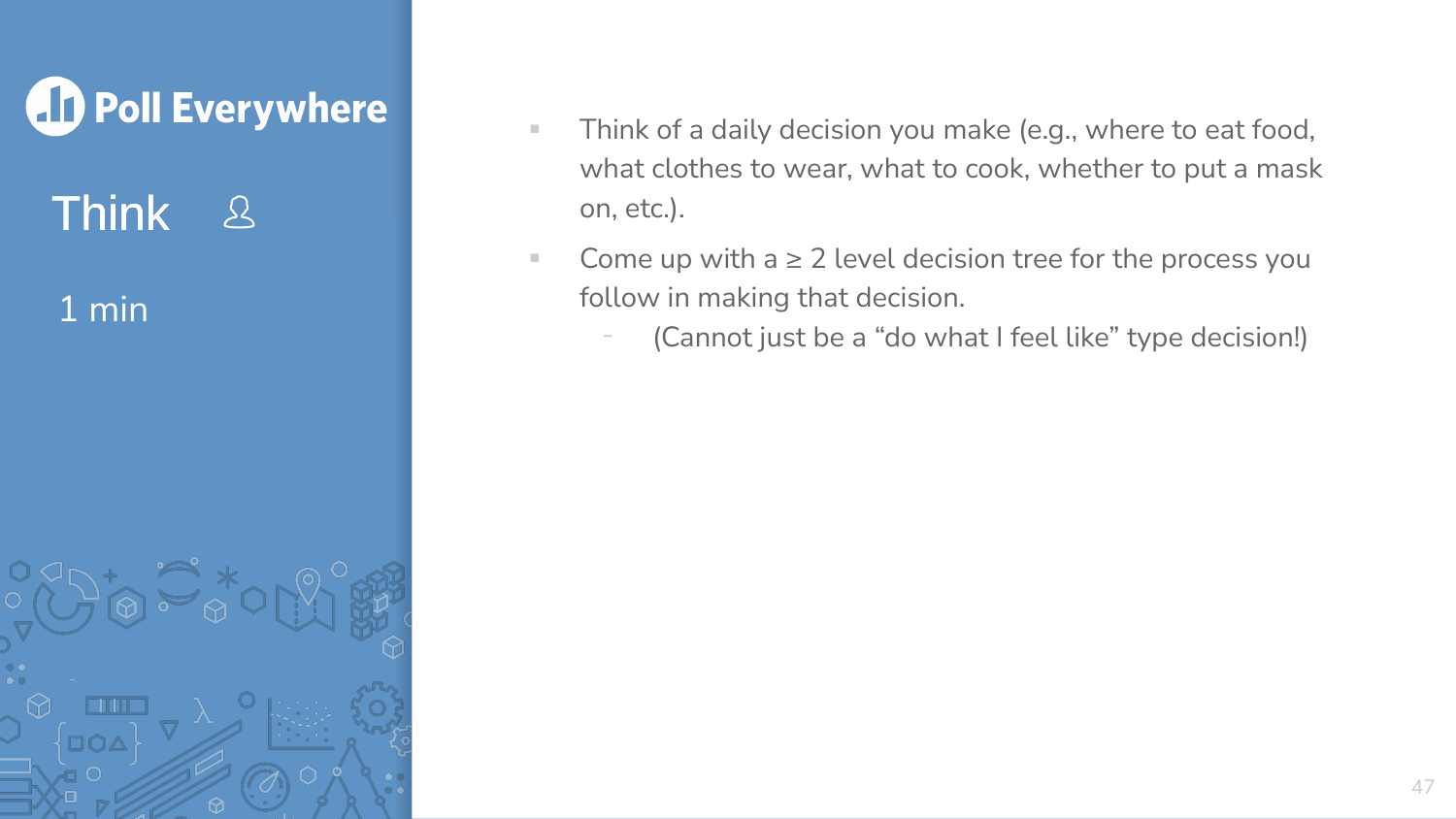

Think of a daily decision you make (e.g., where to eat food, what clothes to wear, what to cook, whether to put a mask on, etc.).
Come up with a ≥ 2 level decision tree for the process you follow in making that decision.
(Cannot just be a “do what I feel like” type decision!)

# 1 min

47